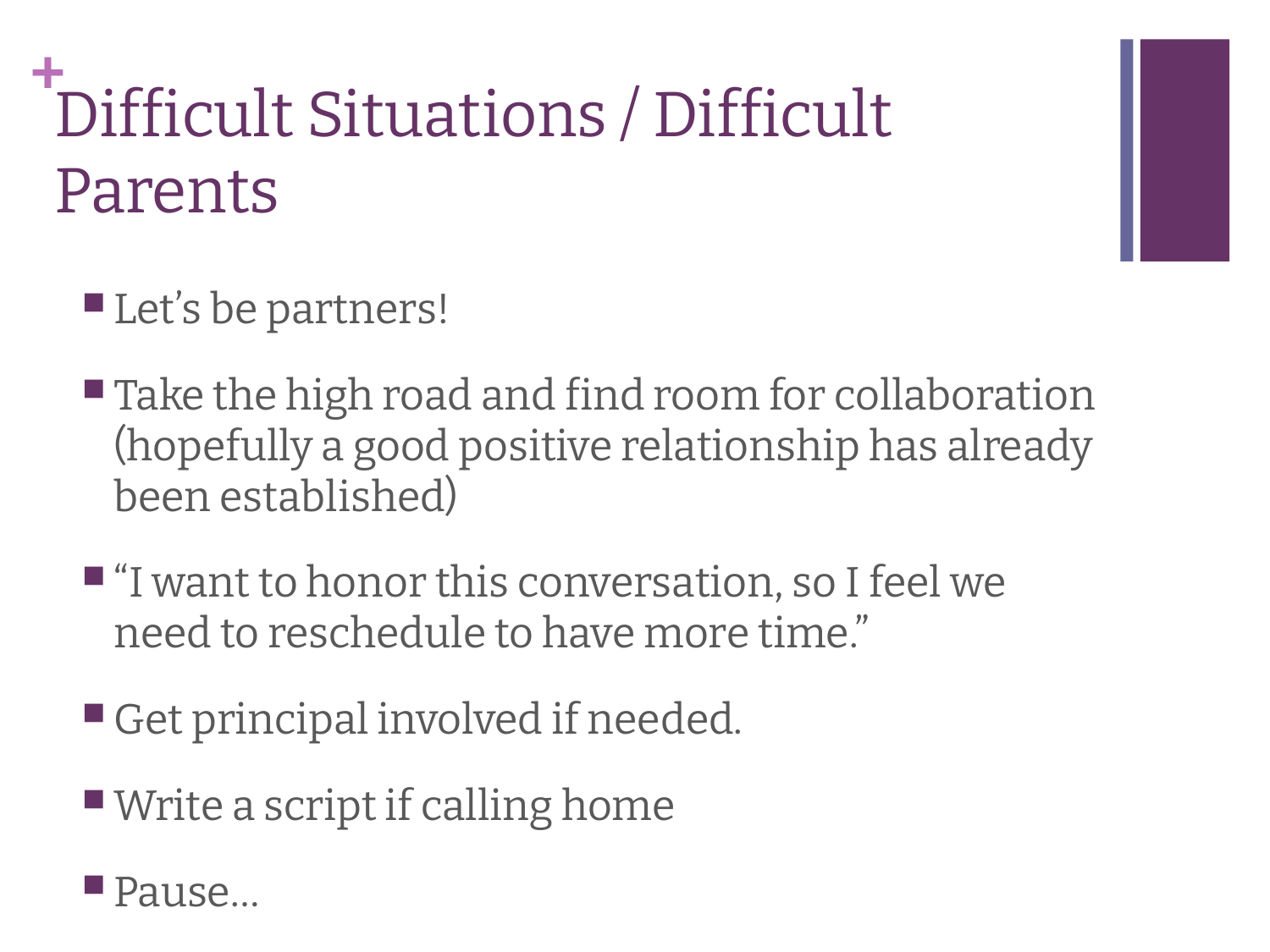

# Difficult Situations / Difficult Parents
Let’s be partners!
Take the high road and find room for collaboration (hopefully a good positive relationship has already been established)
“I want to honor this conversation, so I feel we need to reschedule to have more time.”
Get principal involved if needed.
Write a script if calling home
Pause…